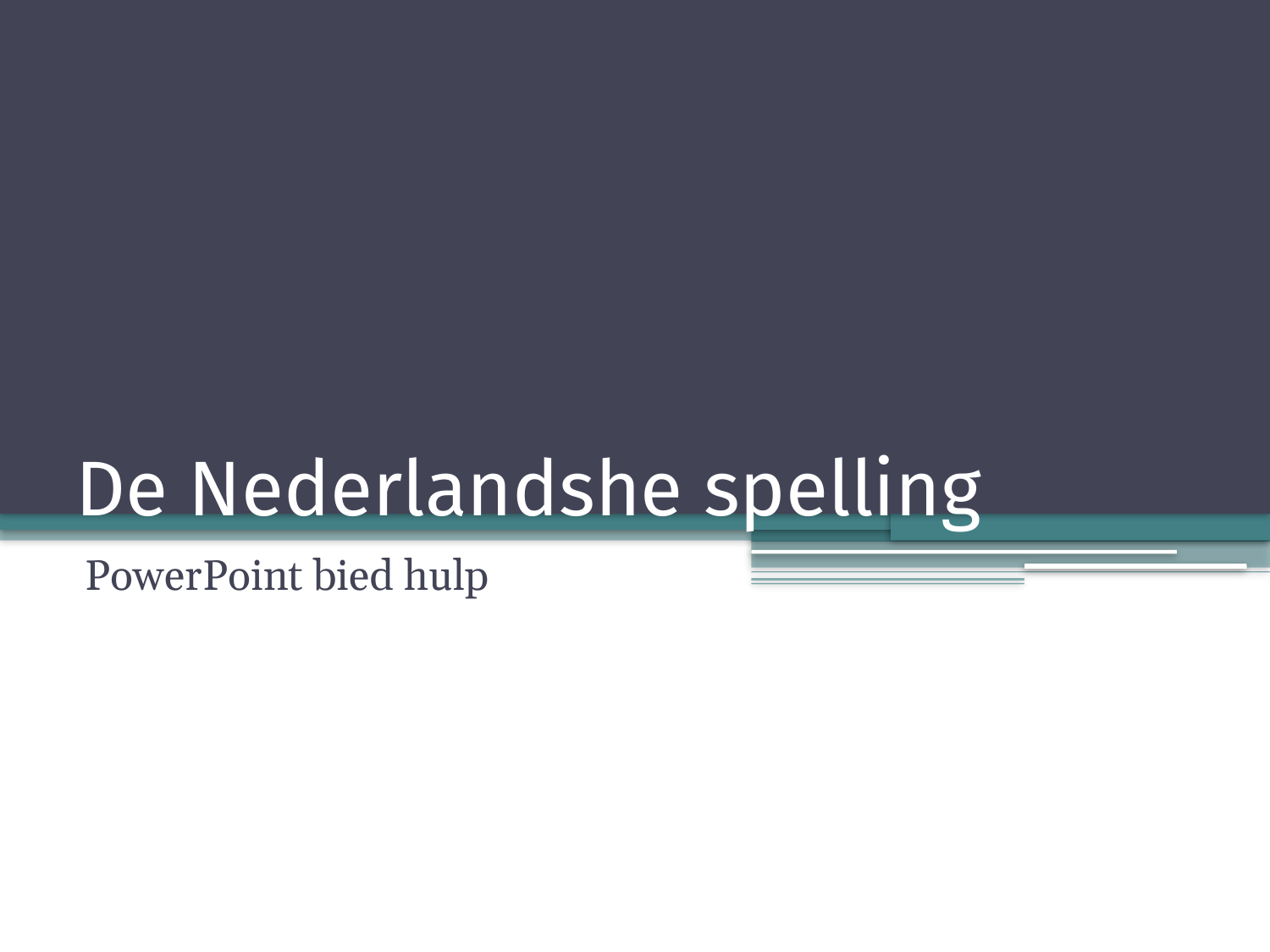

# De Nederlandshe spelling
PowerPoint bied hulp